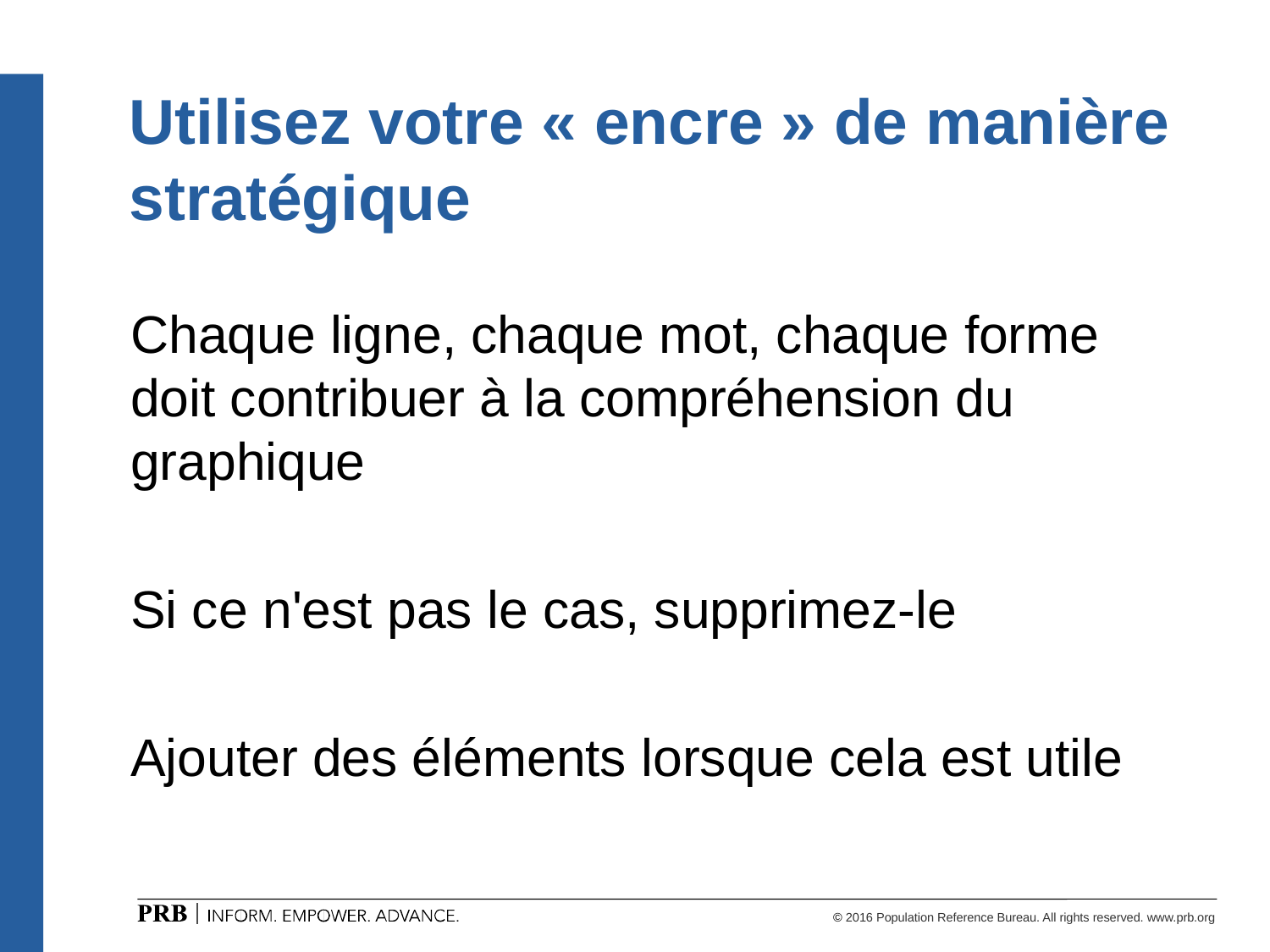

# Utilisez votre « encre » de manière stratégique
Chaque ligne, chaque mot, chaque forme doit contribuer à la compréhension du graphique

Si ce n'est pas le cas, supprimez-le

Ajouter des éléments lorsque cela est utile